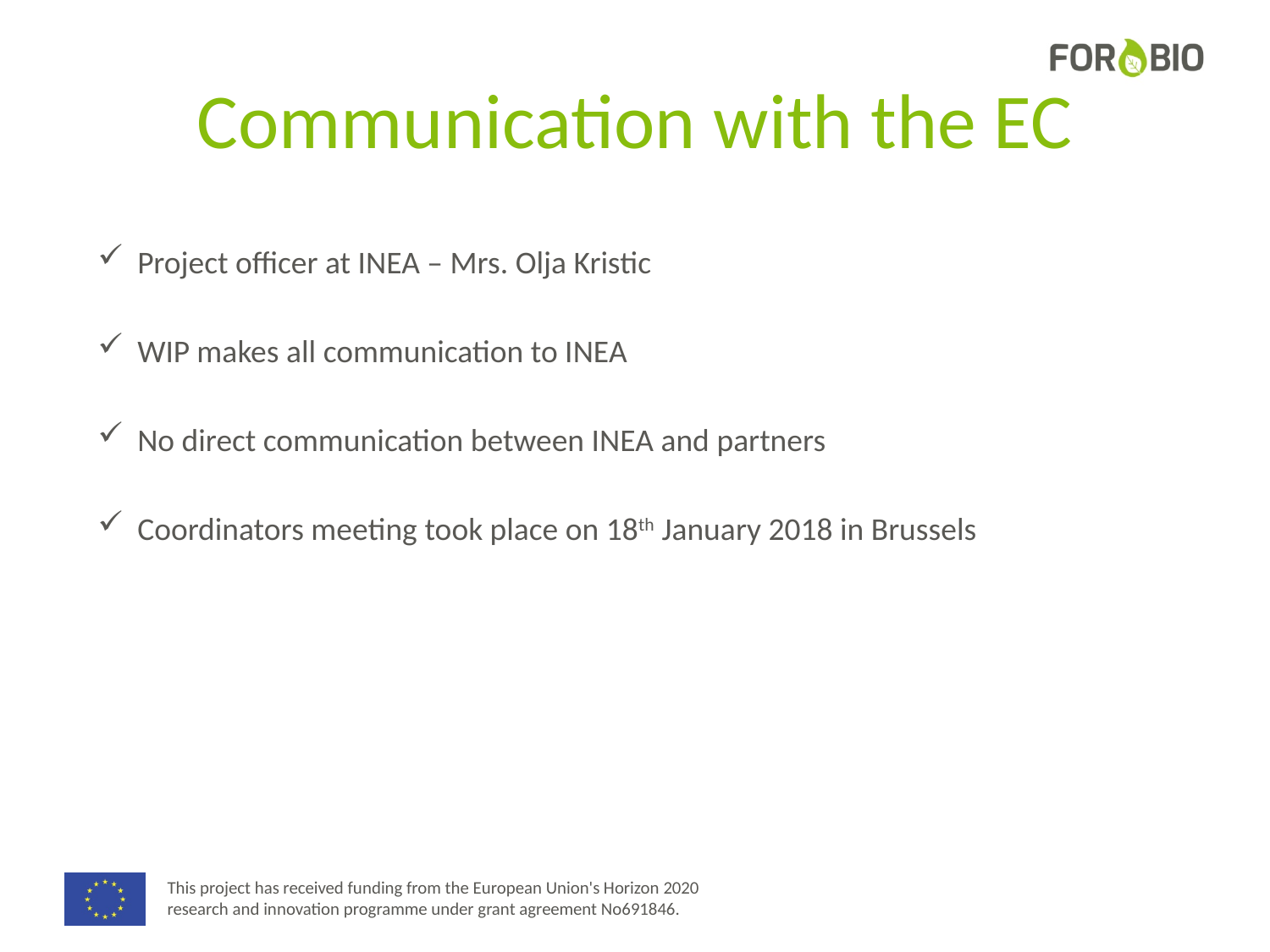

# Communication with the EC

Project officer at INEA – Mrs. Olja Kristic

WIP makes all communication to INEA

No direct communication between INEA and partners

Coordinators meeting took place on 18th January 2018 in Brussels